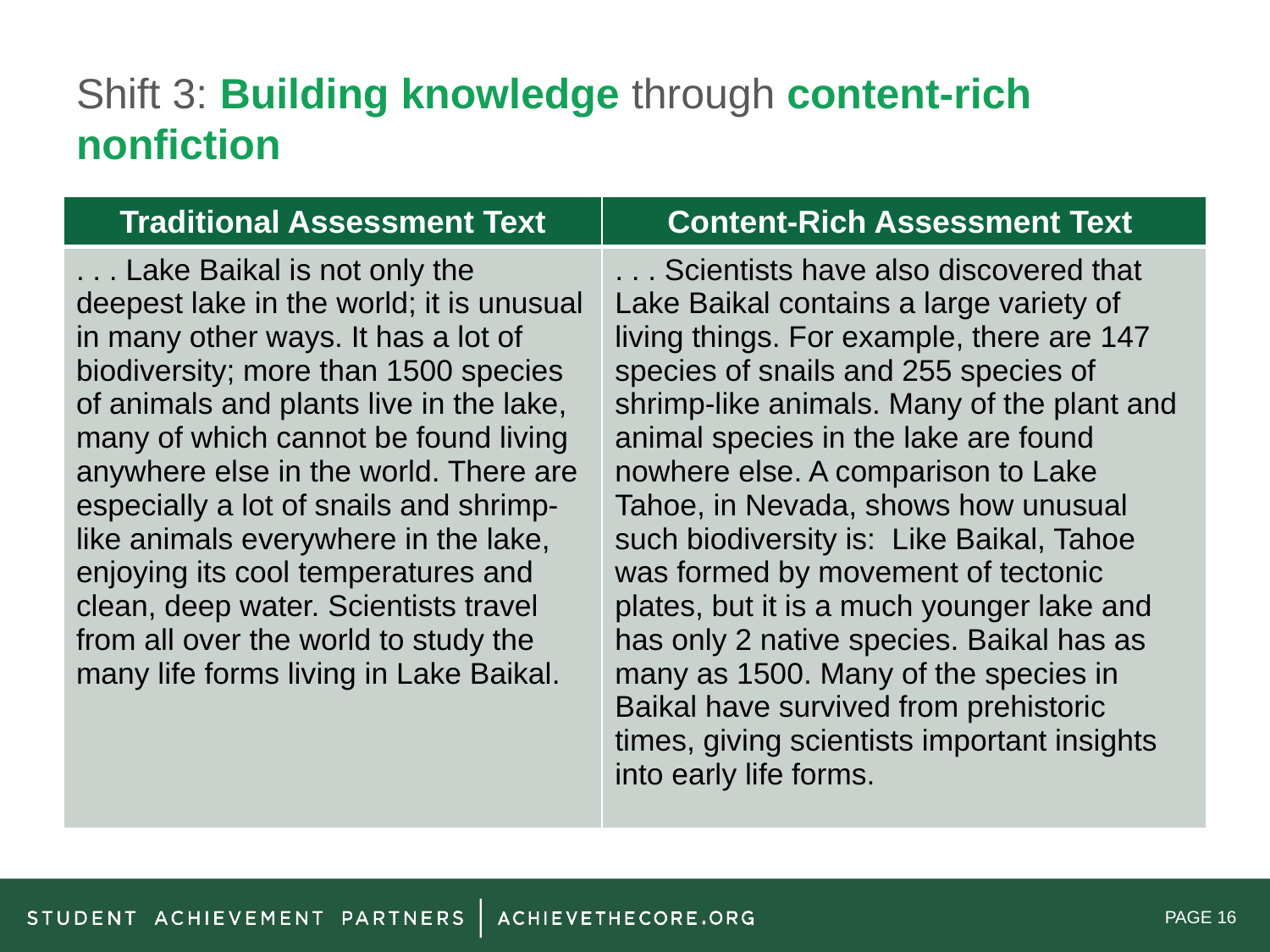

# Shift 3: Building knowledge through content-rich nonfiction
| Traditional Assessment Text | Content-Rich Assessment Text |
| --- | --- |
| . . . Lake Baikal is not only the deepest lake in the world; it is unusual in many other ways. It has a lot of biodiversity; more than 1500 species of animals and plants live in the lake, many of which cannot be found living anywhere else in the world. There are especially a lot of snails and shrimp-like animals everywhere in the lake, enjoying its cool temperatures and clean, deep water. Scientists travel from all over the world to study the many life forms living in Lake Baikal. | . . . Scientists have also discovered that Lake Baikal contains a large variety of living things. For example, there are 147 species of snails and 255 species of shrimp-like animals. Many of the plant and animal species in the lake are found nowhere else. A comparison to Lake Tahoe, in Nevada, shows how unusual such biodiversity is: Like Baikal, Tahoe was formed by movement of tectonic plates, but it is a much younger lake and has only 2 native species. Baikal has as many as 1500. Many of the species in Baikal have survived from prehistoric times, giving scientists important insights into early life forms. |